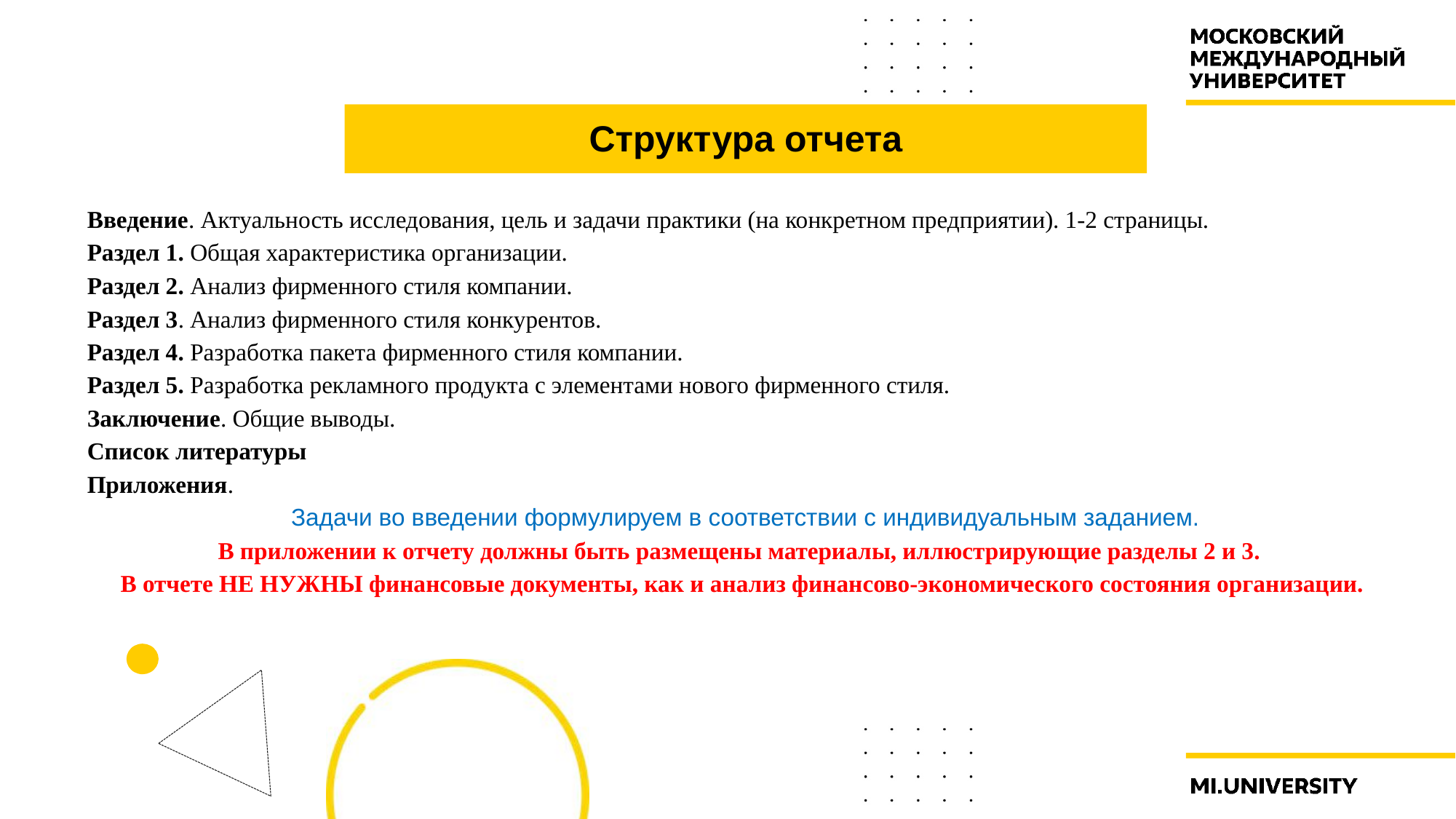

# Структура отчета
Введение. Актуальность исследования, цель и задачи практики (на конкретном предприятии). 1-2 страницы.
Раздел 1. Общая характеристика организации.
Раздел 2. Анализ фирменного стиля компании.
Раздел 3. Анализ фирменного стиля конкурентов.
Раздел 4. Разработка пакета фирменного стиля компании.
Раздел 5. Разработка рекламного продукта с элементами нового фирменного стиля.
Заключение. Общие выводы.
Список литературы
Приложения.
Задачи во введении формулируем в соответствии с индивидуальным заданием.
В приложении к отчету должны быть размещены материалы, иллюстрирующие разделы 2 и 3.
В отчете НЕ НУЖНЫ финансовые документы, как и анализ финансово-экономического состояния организации.